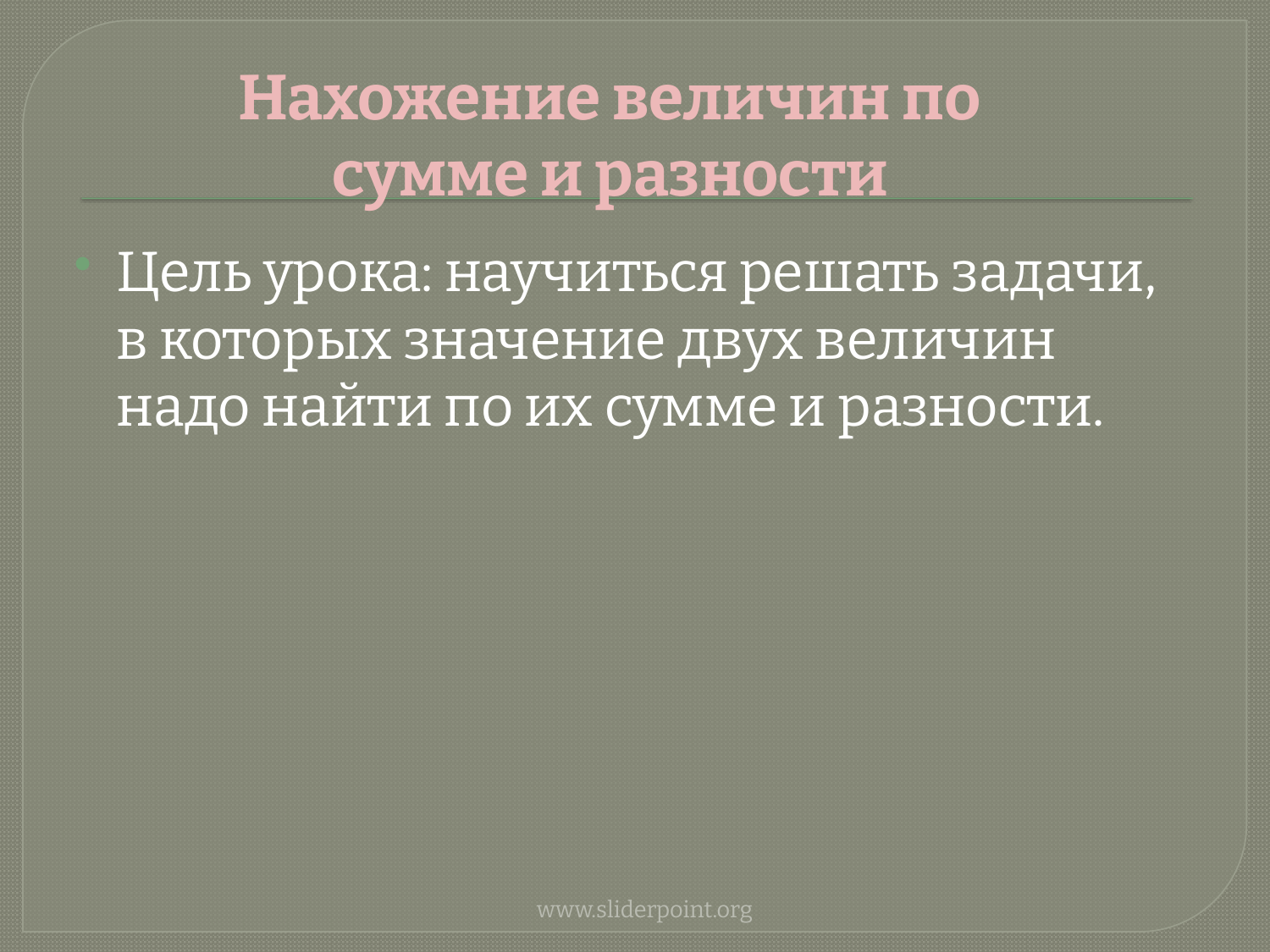

Нахожение величин по сумме и разности
Цель урока: научиться решать задачи, в которых значение двух величин надо найти по их сумме и разности.
www.sliderpoint.org